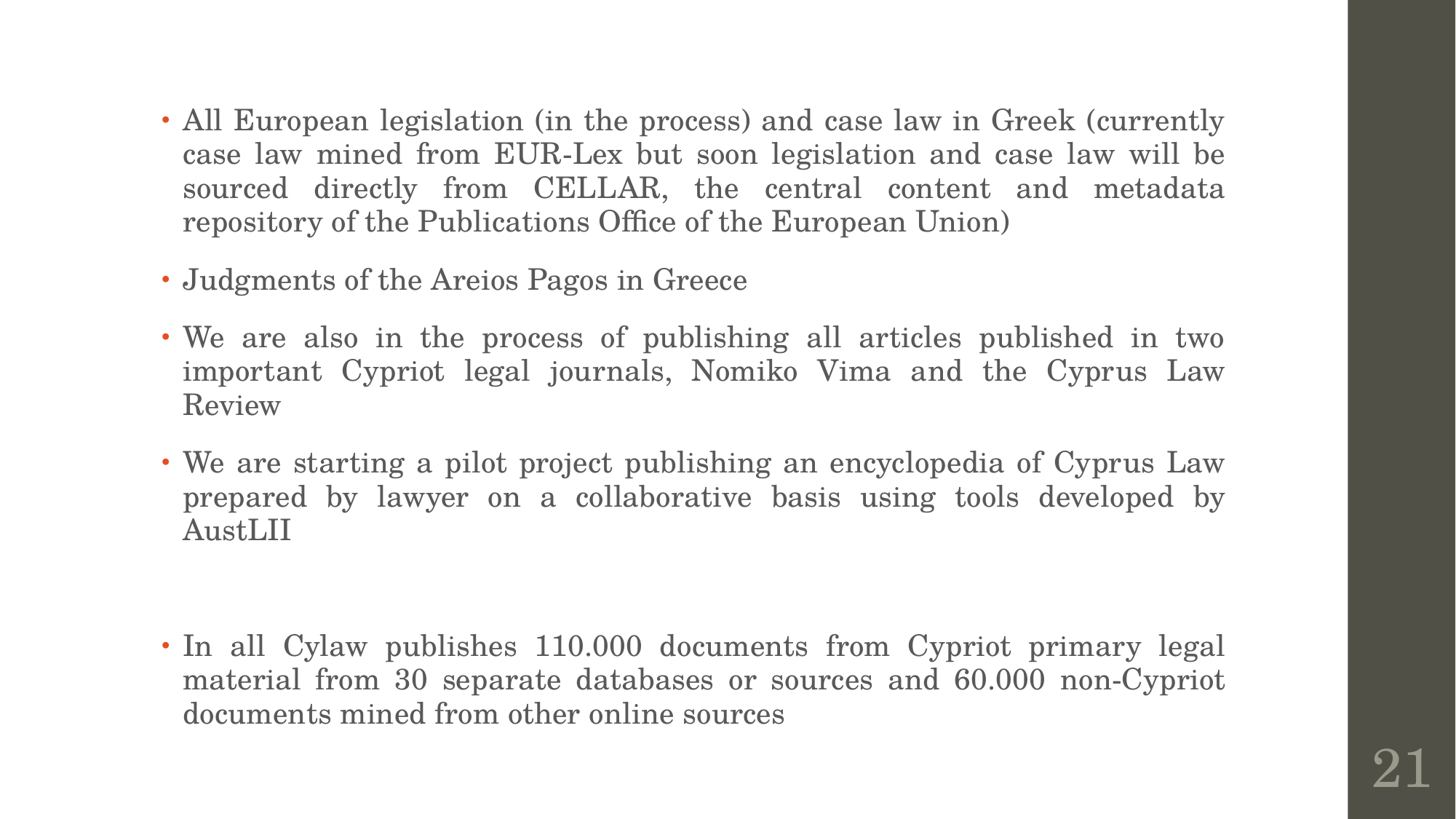

All European legislation (in the process) and case law in Greek (currently case law mined from EUR-Lex but soon legislation and case law will be sourced directly from CELLAR, the central content and metadata repository of the Publications Office of the European Union)
Judgments of the Areios Pagos in Greece
We are also in the process of publishing all articles published in two important Cypriot legal journals, Nomiko Vima and the Cyprus Law Review
We are starting a pilot project publishing an encyclopedia of Cyprus Law prepared by lawyer on a collaborative basis using tools developed by AustLII

In all Cylaw publishes 110.000 documents from Cypriot primary legal material from 30 separate databases or sources and 60.000 non-Cypriot documents mined from other online sources

21